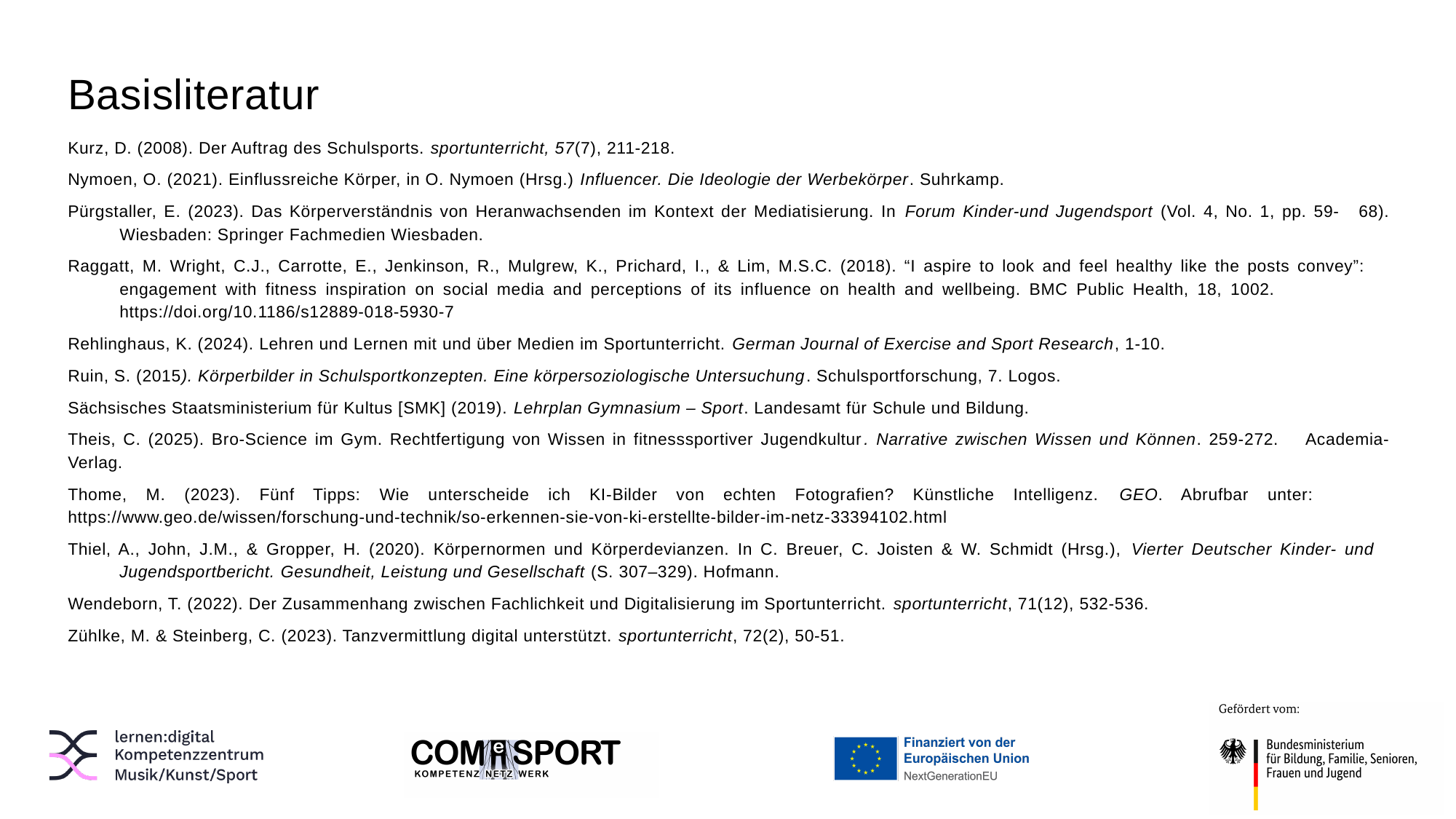

# Basisliteratur
Kurz, D. (2008). Der Auftrag des Schulsports. sportunterricht, 57(7), 211-218.
Nymoen, O. (2021). Einflussreiche Körper, in O. Nymoen (Hrsg.) Influencer. Die Ideologie der Werbekörper. Suhrkamp.
Pürgstaller, E. (2023). Das Körperverständnis von Heranwachsenden im Kontext der Mediatisierung. In Forum Kinder-und Jugendsport (Vol. 4, No. 1, pp. 59-	68). Wiesbaden: Springer Fachmedien Wiesbaden.
Raggatt, M. Wright, C.J., Carrotte, E., Jenkinson, R., Mulgrew, K., Prichard, I., & Lim, M.S.C. (2018). “I aspire to look and feel healthy like the posts convey”: 	engagement with fitness inspiration on social media and perceptions of its influence on health and wellbeing. BMC Public Health, 18, 1002. 	https://doi.org/10.1186/s12889-018-5930-7
Rehlinghaus, K. (2024). Lehren und Lernen mit und über Medien im Sportunterricht. German Journal of Exercise and Sport Research, 1-10.
Ruin, S. (2015). Körperbilder in Schulsportkonzepten. Eine körpersoziologische Untersuchung. Schulsportforschung, 7. Logos.
Sächsisches Staatsministerium für Kultus [SMK] (2019). Lehrplan Gymnasium – Sport. Landesamt für Schule und Bildung.
Theis, C. (2025). Bro-Science im Gym. Rechtfertigung von Wissen in fitnesssportiver Jugendkultur. Narrative zwischen Wissen und Können. 259-272. 	Academia-Verlag.
Thome, M. (2023). Fünf Tipps: Wie unterscheide ich KI-Bilder von echten Fotografien? Künstliche Intelligenz. GEO. Abrufbar unter: 	https://www.geo.de/wissen/forschung-und-technik/so-erkennen-sie-von-ki-erstellte-bilder-im-netz-33394102.html
Thiel, A., John, J.M., & Gropper, H. (2020). Körpernormen und Körperdevianzen. In C. Breuer, C. Joisten & W. Schmidt (Hrsg.), Vierter Deutscher Kinder- und 	Jugendsportbericht. Gesundheit, Leistung und Gesellschaft (S. 307–329). Hofmann.
Wendeborn, T. (2022). Der Zusammenhang zwischen Fachlichkeit und Digitalisierung im Sportunterricht. sportunterricht, 71(12), 532-536.
Zühlke, M. & Steinberg, C. (2023). Tanzvermittlung digital unterstützt. sportunterricht, 72(2), 50-51.